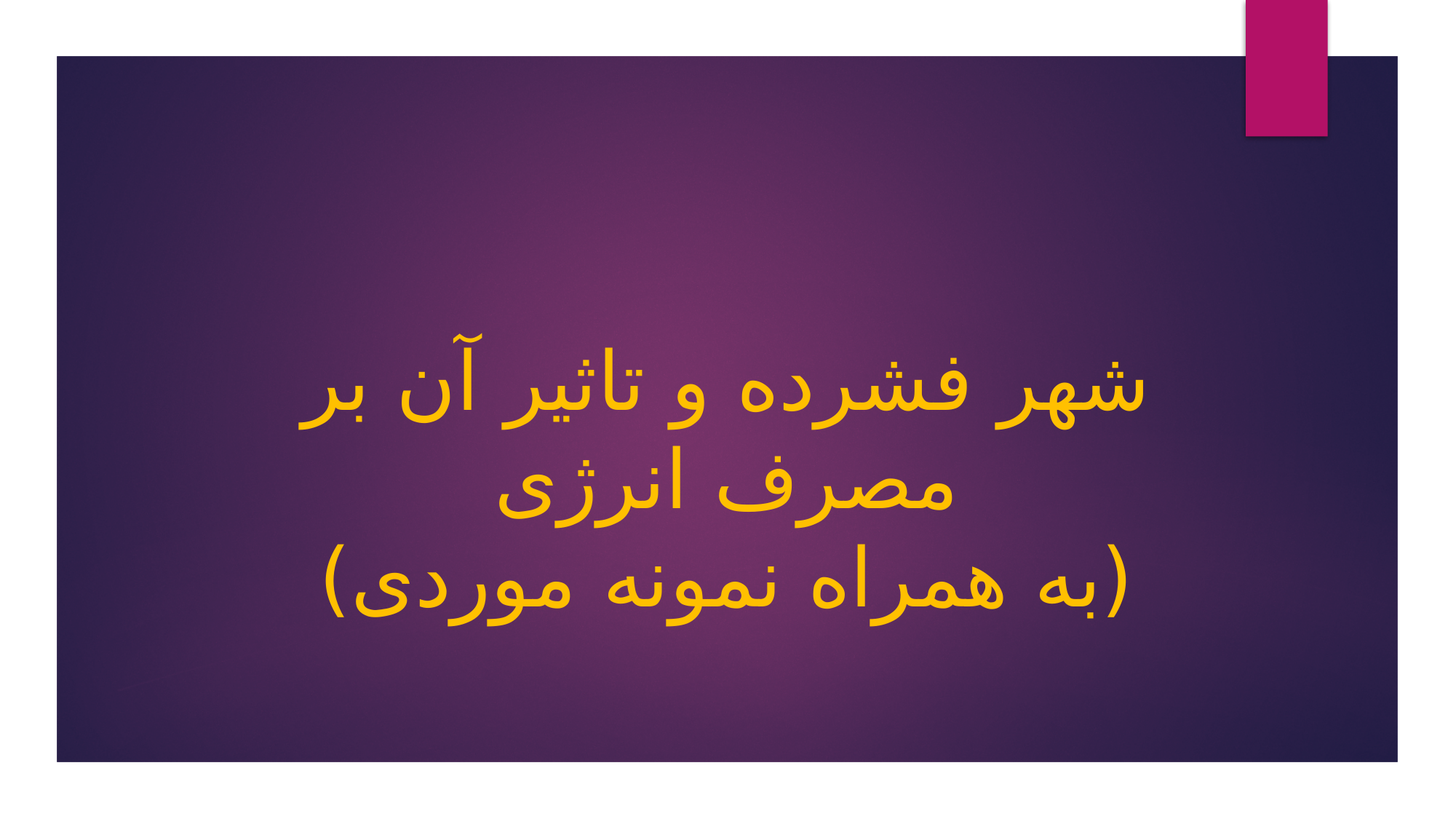

شهر فشرده و تاثیر آن بر مصرف انرژی
(به همراه نمونه موردی)